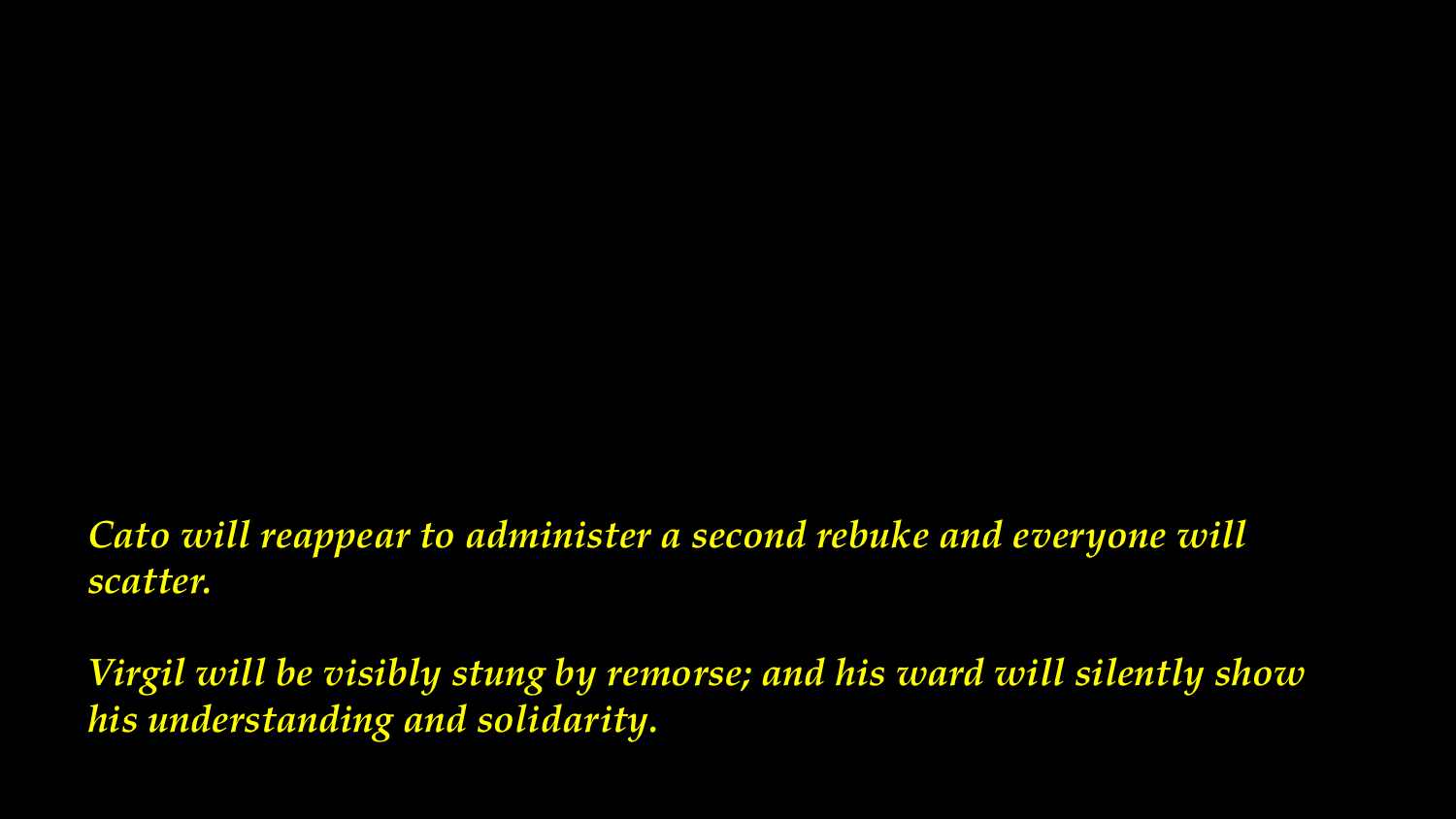

# Cato will reappear to administer a second rebuke and everyone will scatter. Virgil will be visibly stung by remorse; and his ward will silently show his understanding and solidarity.